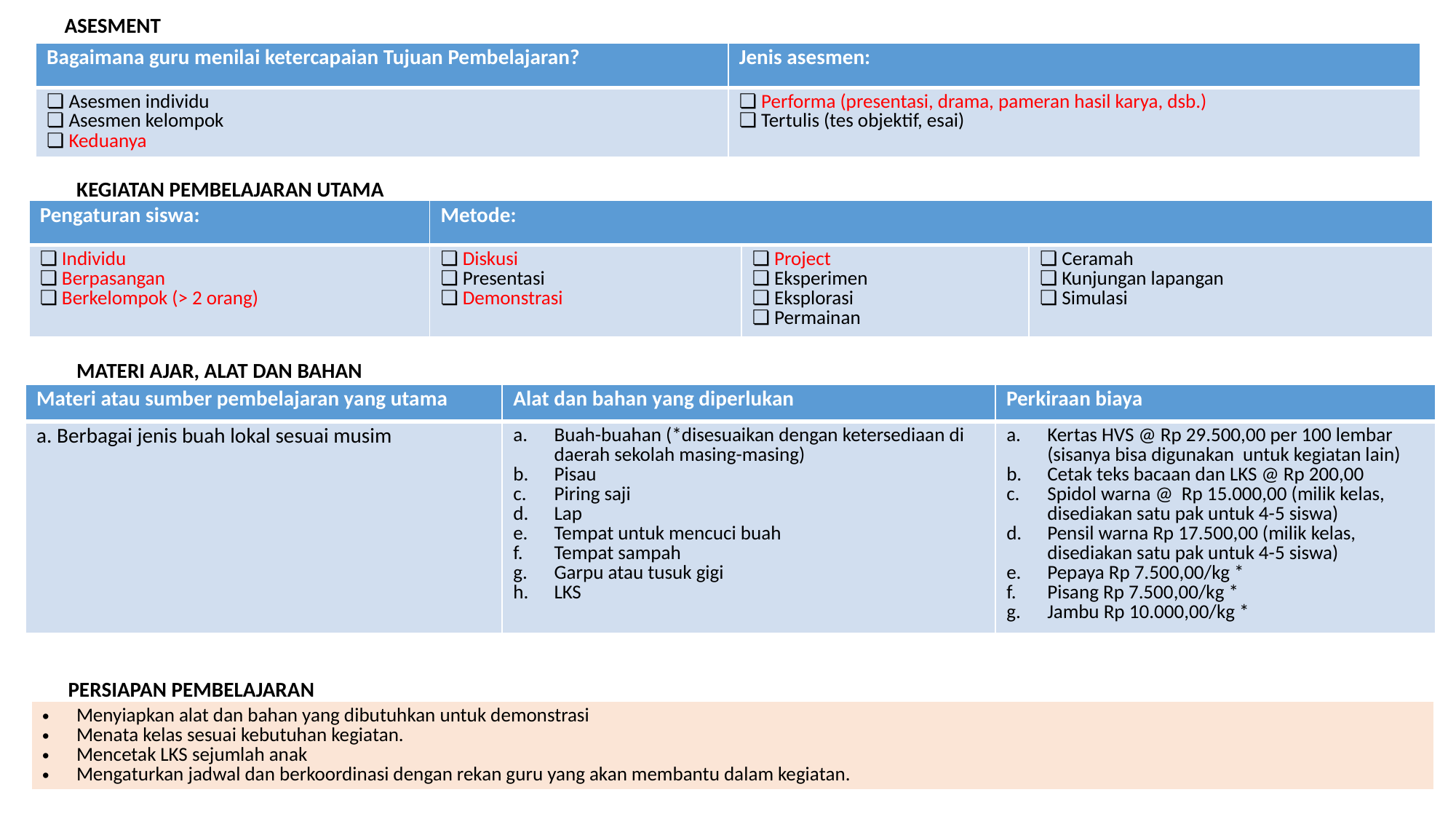

ASESMENT
| Bagaimana guru menilai ketercapaian Tujuan Pembelajaran? | Jenis asesmen: |
| --- | --- |
| ❏ Asesmen individu ❏ Asesmen kelompok ❏ Keduanya | ❏ Performa (presentasi, drama, pameran hasil karya, dsb.) ❏ Tertulis (tes objektif, esai) |
KEGIATAN PEMBELAJARAN UTAMA
| Pengaturan siswa: | Metode: |  |  |
| --- | --- | --- | --- |
| ❏ Individu ❏ Berpasangan ❏ Berkelompok (> 2 orang) | ❏ Diskusi ❏ Presentasi ❏ Demonstrasi | ❏ Project ❏ Eksperimen ❏ Eksplorasi ❏ Permainan | ❏ Ceramah ❏ Kunjungan lapangan ❏ Simulasi |
MATERI AJAR, ALAT DAN BAHAN
| Materi atau sumber pembelajaran yang utama | Alat dan bahan yang diperlukan | Perkiraan biaya |
| --- | --- | --- |
| a. Berbagai jenis buah lokal sesuai musim | Buah-buahan (\*disesuaikan dengan ketersediaan di daerah sekolah masing-masing) Pisau Piring saji Lap Tempat untuk mencuci buah Tempat sampah Garpu atau tusuk gigi LKS | Kertas HVS @ Rp 29.500,00 per 100 lembar (sisanya bisa digunakan untuk kegiatan lain) Cetak teks bacaan dan LKS @ Rp 200,00 Spidol warna @ Rp 15.000,00 (milik kelas, disediakan satu pak untuk 4-5 siswa) Pensil warna Rp 17.500,00 (milik kelas, disediakan satu pak untuk 4-5 siswa) Pepaya Rp 7.500,00/kg \* Pisang Rp 7.500,00/kg \* Jambu Rp 10.000,00/kg \* |
PERSIAPAN PEMBELAJARAN

| Menyiapkan alat dan bahan yang dibutuhkan untuk demonstrasi Menata kelas sesuai kebutuhan kegiatan. Mencetak LKS sejumlah anak Mengaturkan jadwal dan berkoordinasi dengan rekan guru yang akan membantu dalam kegiatan. |
| --- |